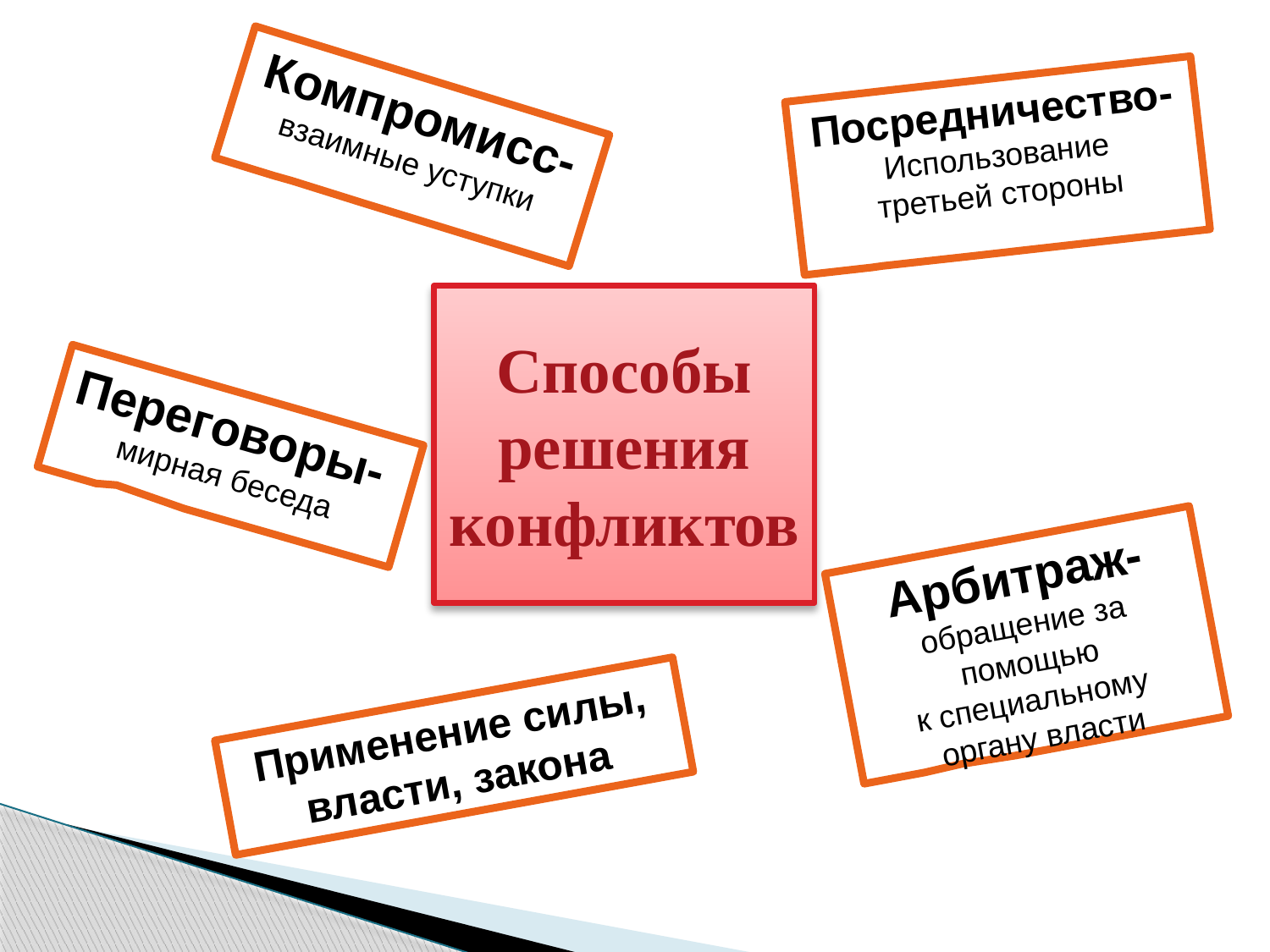

Компромисс- взаимные уступки
Посредничество-
Использование
третьей стороны
Способы
решения
конфликтов
Переговоры-
мирная беседа
Арбитраж-
обращение за помощью
к специальному
органу власти
Применение силы,
власти, закона